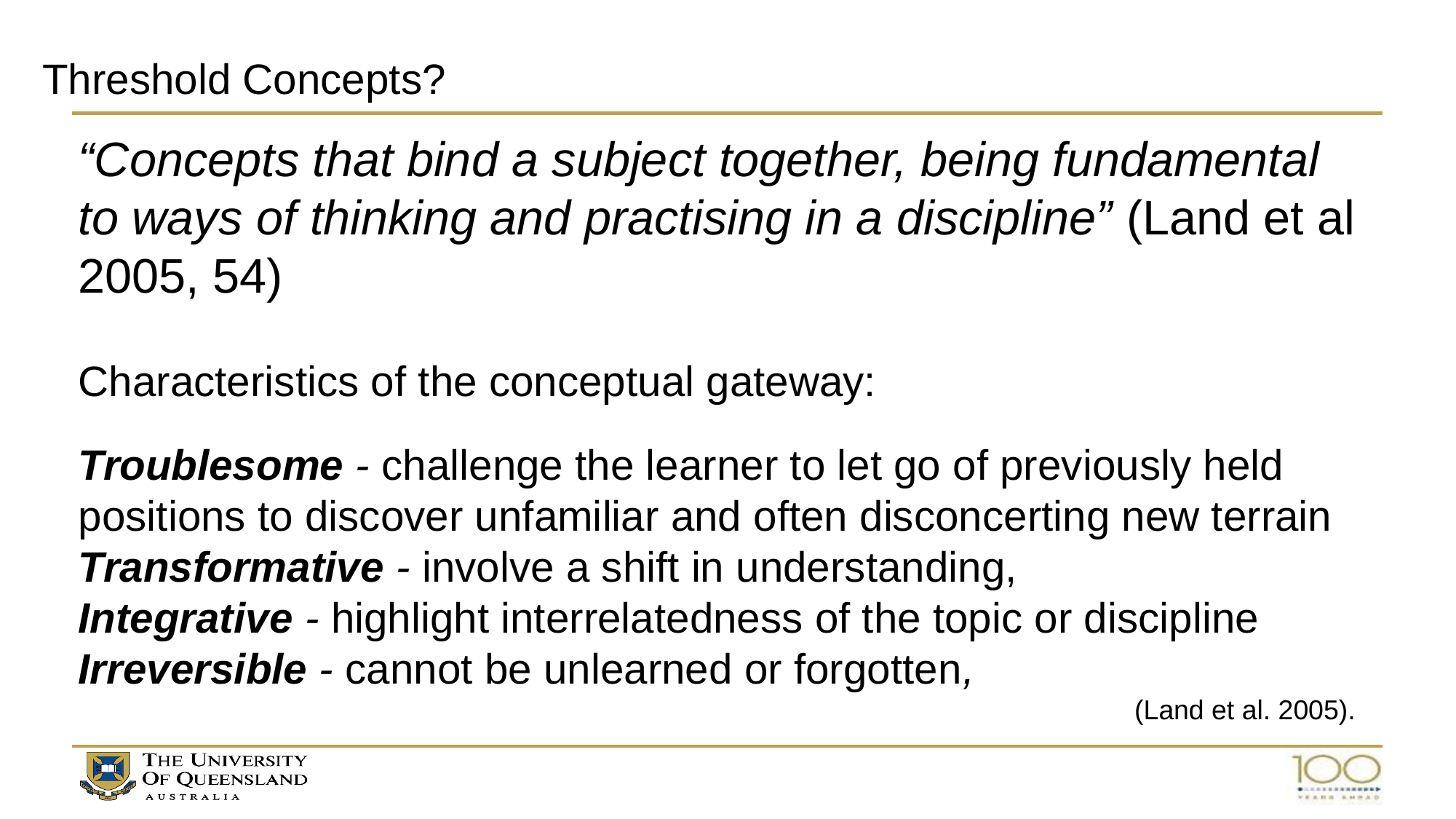

# Threshold Concepts?
“Concepts that bind a subject together, being fundamental to ways of thinking and practising in a discipline” (Land et al 2005, 54)

Characteristics of the conceptual gateway:

Troublesome - challenge the learner to let go of previously held positions to discover unfamiliar and often disconcerting new terrain
Transformative - involve a shift in understanding,
Integrative - highlight interrelatedness of the topic or discipline
Irreversible - cannot be unlearned or forgotten,
 (Land et al. 2005).